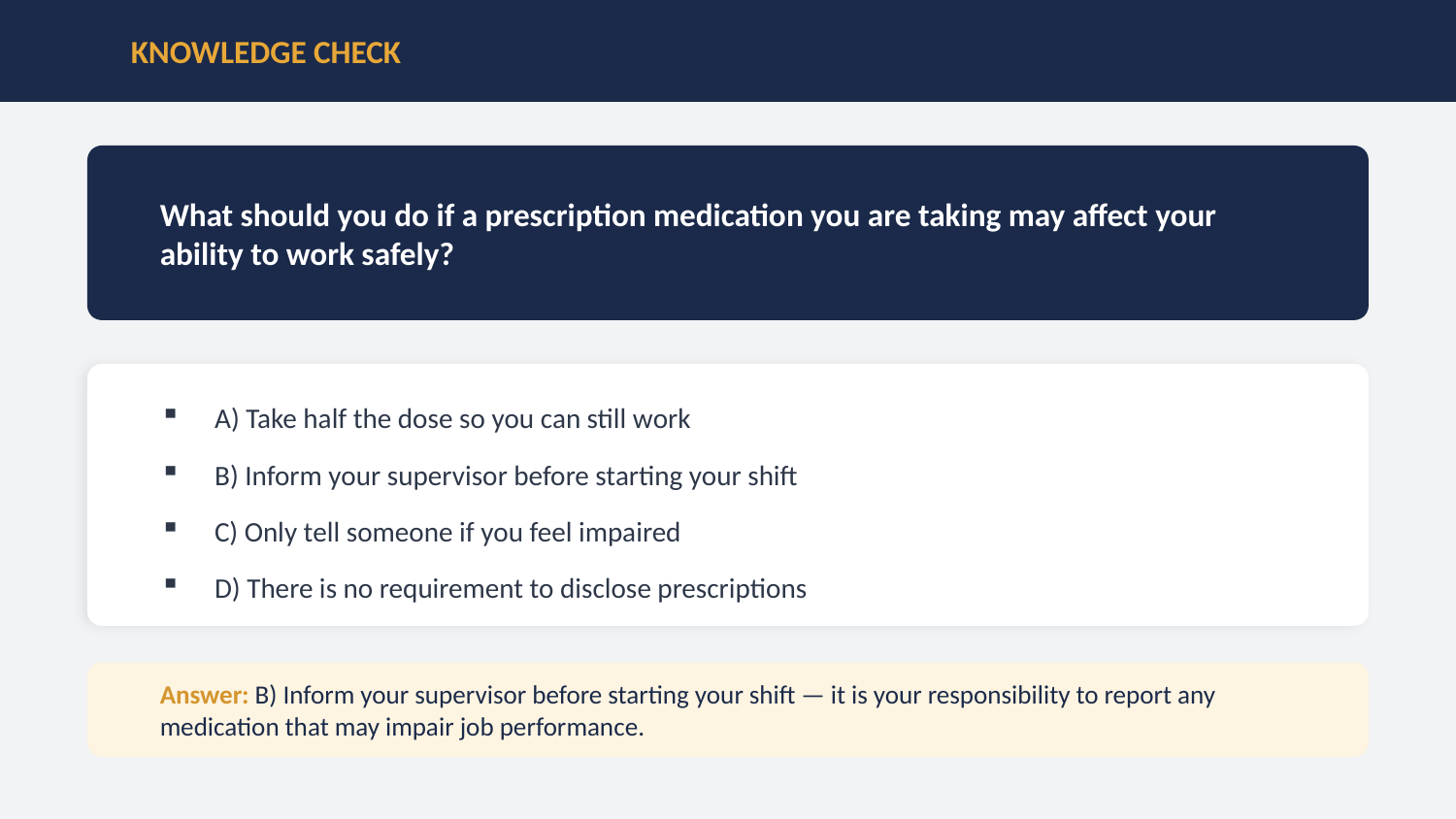

KNOWLEDGE CHECK

What should you do if a prescription medication you are taking may affect your ability to work safely?

A) Take half the dose so you can still work
B) Inform your supervisor before starting your shift
C) Only tell someone if you feel impaired
D) There is no requirement to disclose prescriptions

Answer: B) Inform your supervisor before starting your shift — it is your responsibility to report any medication that may impair job performance.